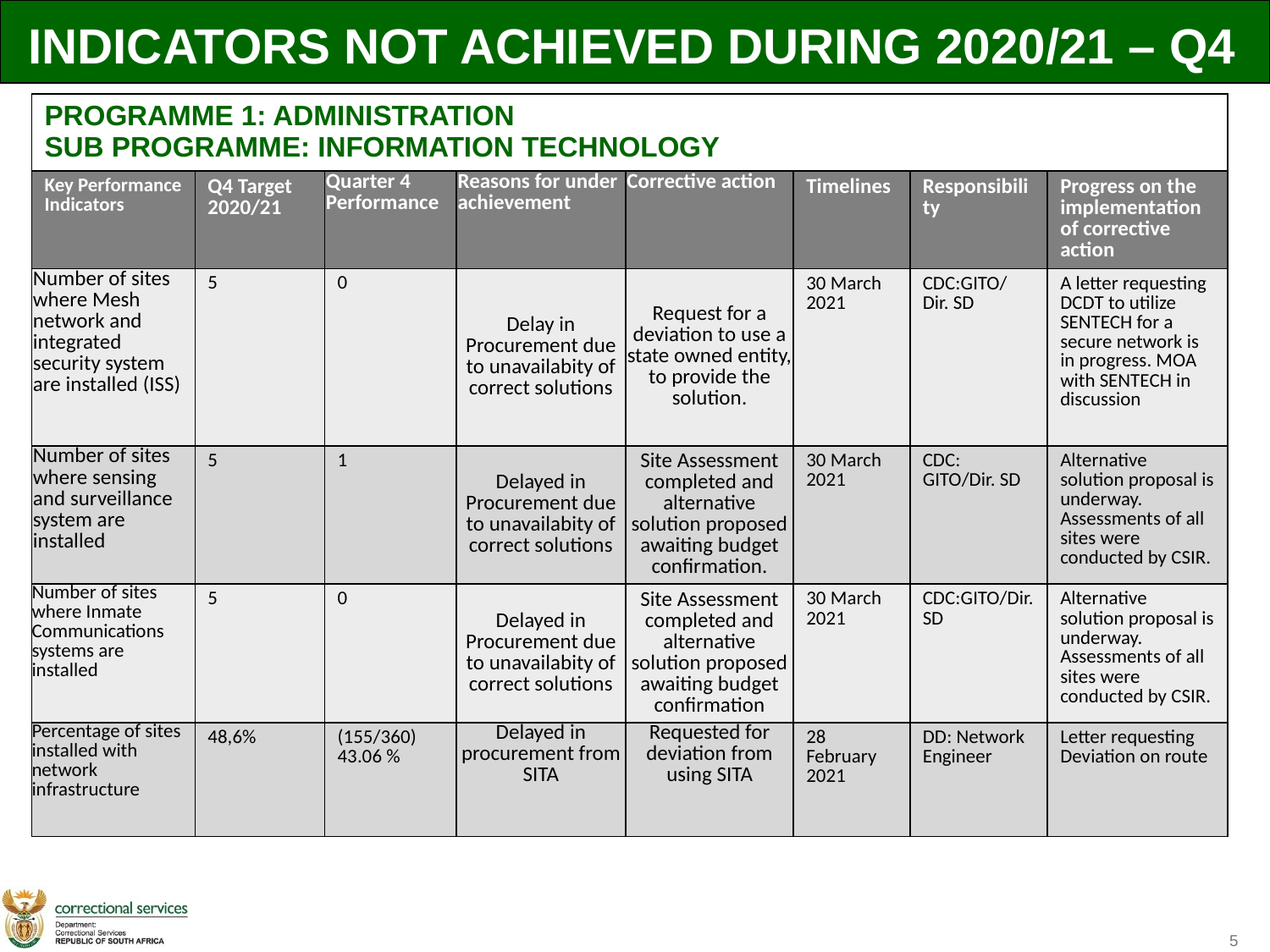

INDICATORS NOT ACHIEVED DURING 2020/21 – Q4
| PROGRAMME 1: ADMINISTRATION SUB PROGRAMME: INFORMATION TECHNOLOGY |  |  |  |  |  |  |  |
| --- | --- | --- | --- | --- | --- | --- | --- |
| Key Performance Indicators | Q4 Target 2020/21 | Quarter 4 Performance | Reasons for under achievement | Corrective action | Timelines | Responsibility | Progress on the implementation of corrective action |
| Number of sites where Mesh network and integrated security system are installed (ISS) | 5 | 0 | Delay in Procurement due to unavailabity of correct solutions | Request for a deviation to use a state owned entity, to provide the solution. | 30 March 2021 | CDC:GITO/ Dir. SD | A letter requesting DCDT to utilize SENTECH for a secure network is in progress. MOA with SENTECH in discussion |
| Number of sites where sensing and surveillance system are installed | 5 | 1 | Delayed in Procurement due to unavailabity of correct solutions | Site Assessment completed and alternative solution proposed awaiting budget confirmation. | 30 March 2021 | CDC: GITO/Dir. SD | Alternative solution proposal is underway. Assessments of all sites were conducted by CSIR. |
| Number of sites where Inmate Communications systems are installed | 5 | 0 | Delayed in Procurement due to unavailabity of correct solutions | Site Assessment completed and alternative solution proposed awaiting budget confirmation | 30 March 2021 | CDC:GITO/Dir. SD | Alternative solution proposal is underway. Assessments of all sites were conducted by CSIR. |
| Percentage of sites installed with network infrastructure | 48,6% | (155/360) 43.06 % | Delayed in procurement from SITA | Requested for deviation from using SITA | 28 February 2021 | DD: Network Engineer | Letter requesting Deviation on route |